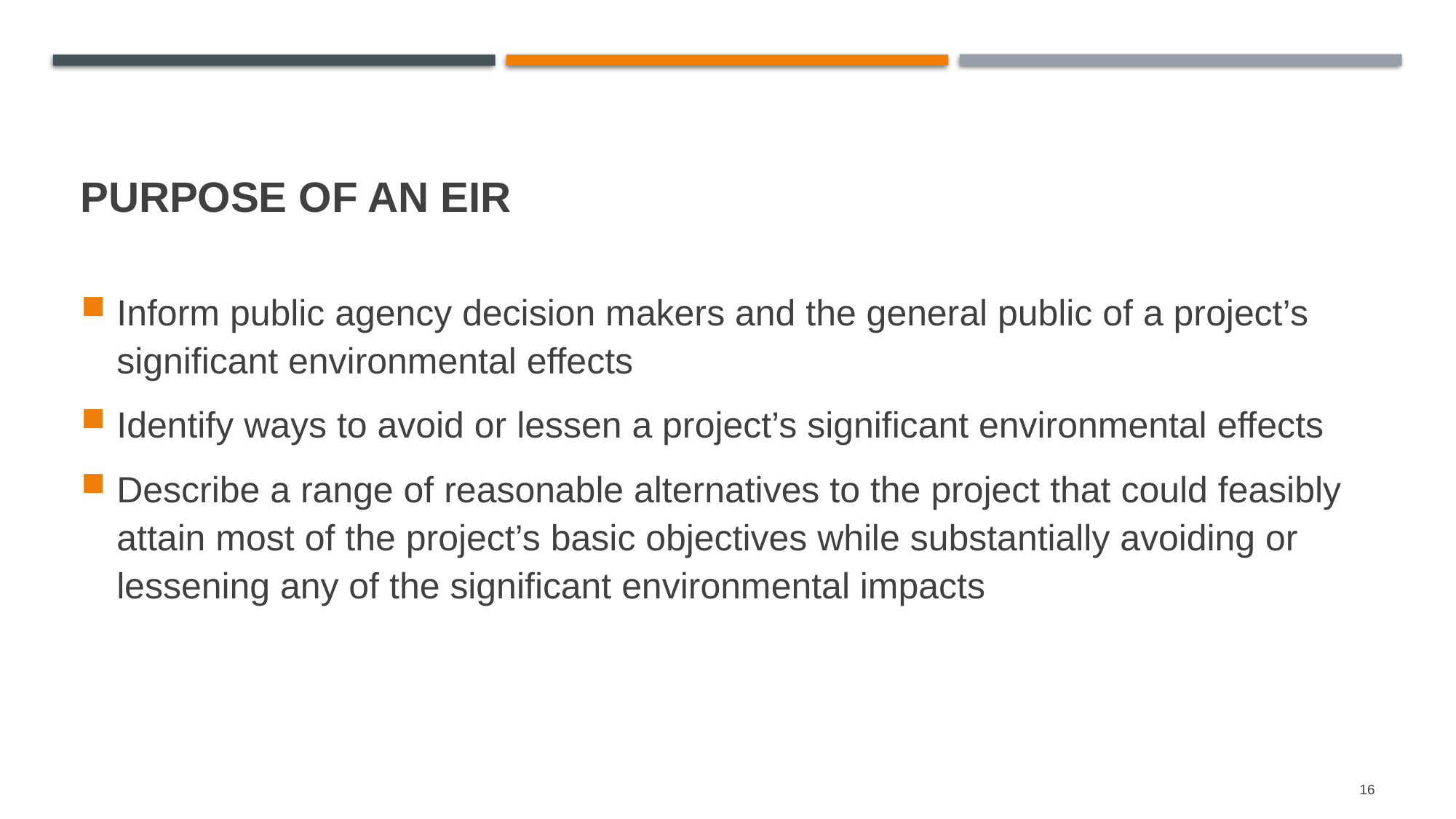

# Purpose of an EIR
Inform public agency decision makers and the general public of a project’s significant environmental effects
Identify ways to avoid or lessen a project’s significant environmental effects
Describe a range of reasonable alternatives to the project that could feasibly attain most of the project’s basic objectives while substantially avoiding or lessening any of the significant environmental impacts

16